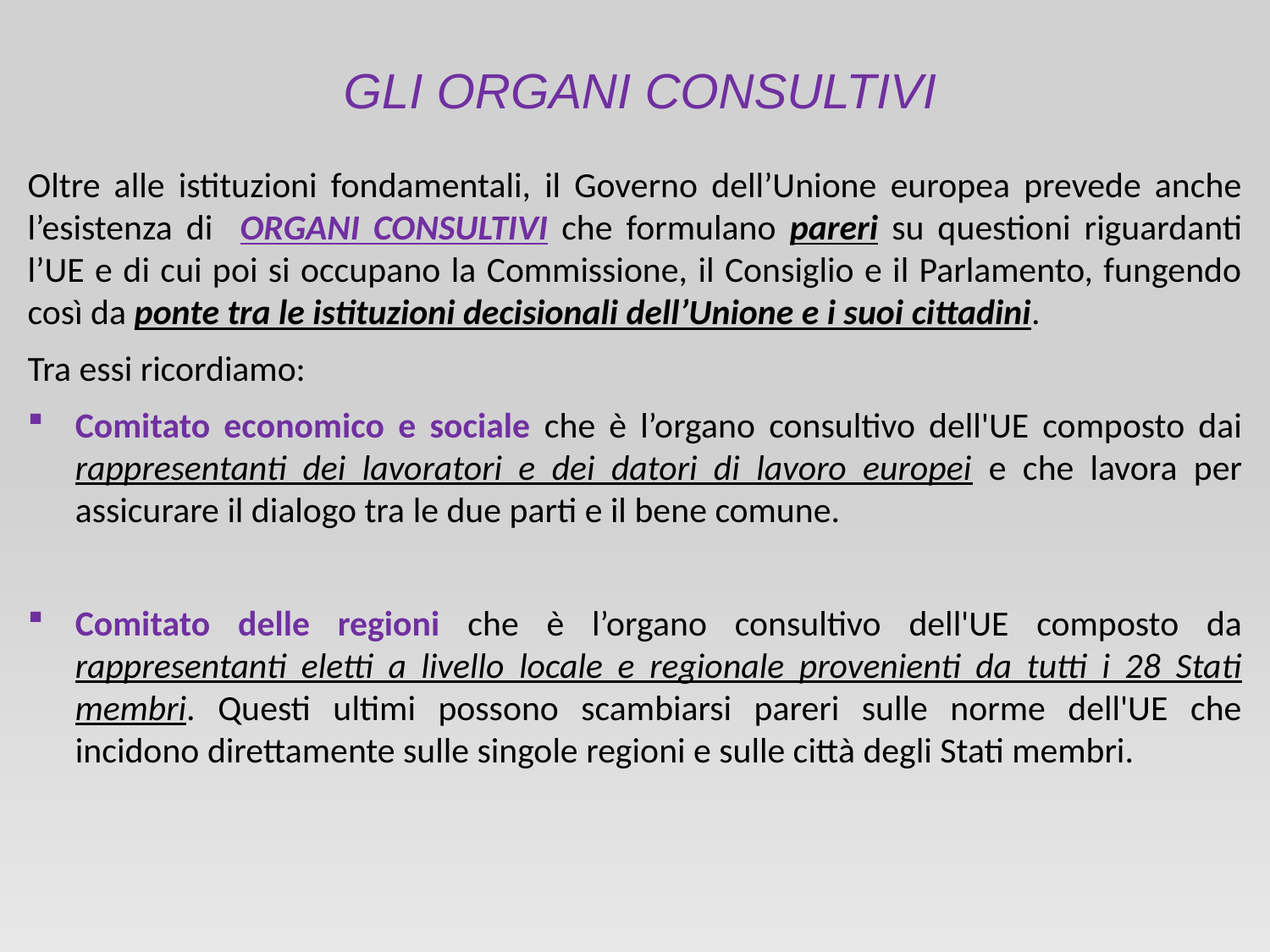

# Gli organi consultivi
Oltre alle istituzioni fondamentali, il Governo dell’Unione europea prevede anche l’esistenza di  ORGANI CONSULTIVI che formulano pareri su questioni riguardanti l’UE e di cui poi si occupano la Commissione, il Consiglio e il Parlamento, fungendo così da ponte tra le istituzioni decisionali dell’Unione e i suoi cittadini.
Tra essi ricordiamo:
Comitato economico e sociale che è l’organo consultivo dell'UE composto dai rappresentanti dei lavoratori e dei datori di lavoro europei e che lavora per assicurare il dialogo tra le due parti e il bene comune.

Comitato delle regioni che è l’organo consultivo dell'UE composto da rappresentanti eletti a livello locale e regionale provenienti da tutti i 28 Stati membri. Questi ultimi possono scambiarsi pareri sulle norme dell'UE che incidono direttamente sulle singole regioni e sulle città degli Stati membri.